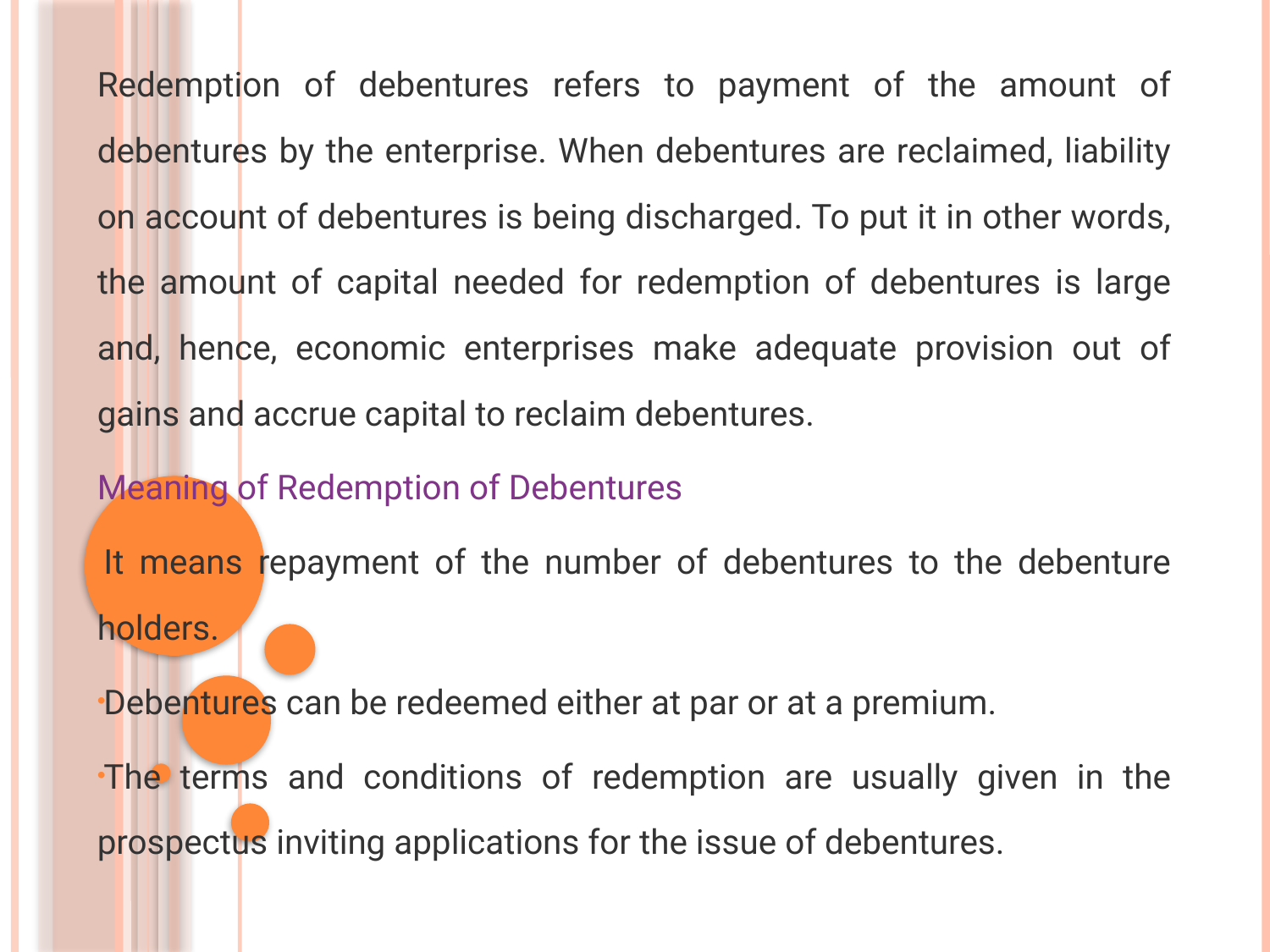

#
Redemption of debentures refers to payment of the amount of debentures by the enterprise. When debentures are reclaimed, liability on account of debentures is being discharged. To put it in other words, the amount of capital needed for redemption of debentures is large and, hence, economic enterprises make adequate provision out of gains and accrue capital to reclaim debentures.
Meaning of Redemption of Debentures
It means repayment of the number of debentures to the debenture holders.
Debentures can be redeemed either at par or at a premium.
The terms and conditions of redemption are usually given in the prospectus inviting applications for the issue of debentures.